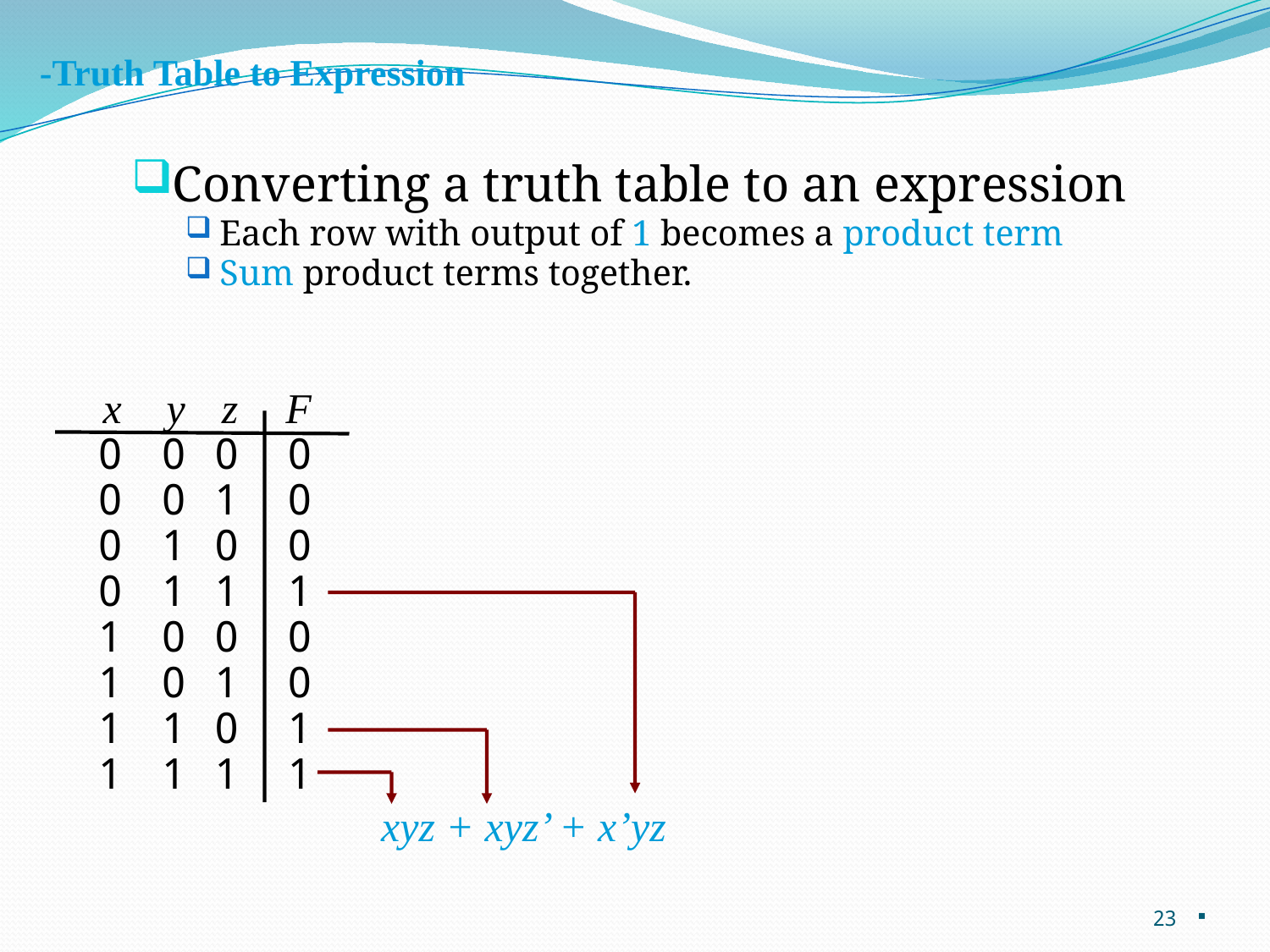

# -Truth Table to Expression
Converting a truth table to an expression
Each row with output of 1 becomes a product term
Sum product terms together.
x
0
0
0
0
1
1
1
1
y
0
0
1
1
0
0
1
1
z
0
1
0
1
0
1
0
1
F
0
0
0
1
0
0
1
1

xyz + xyz’ + x’yz
23